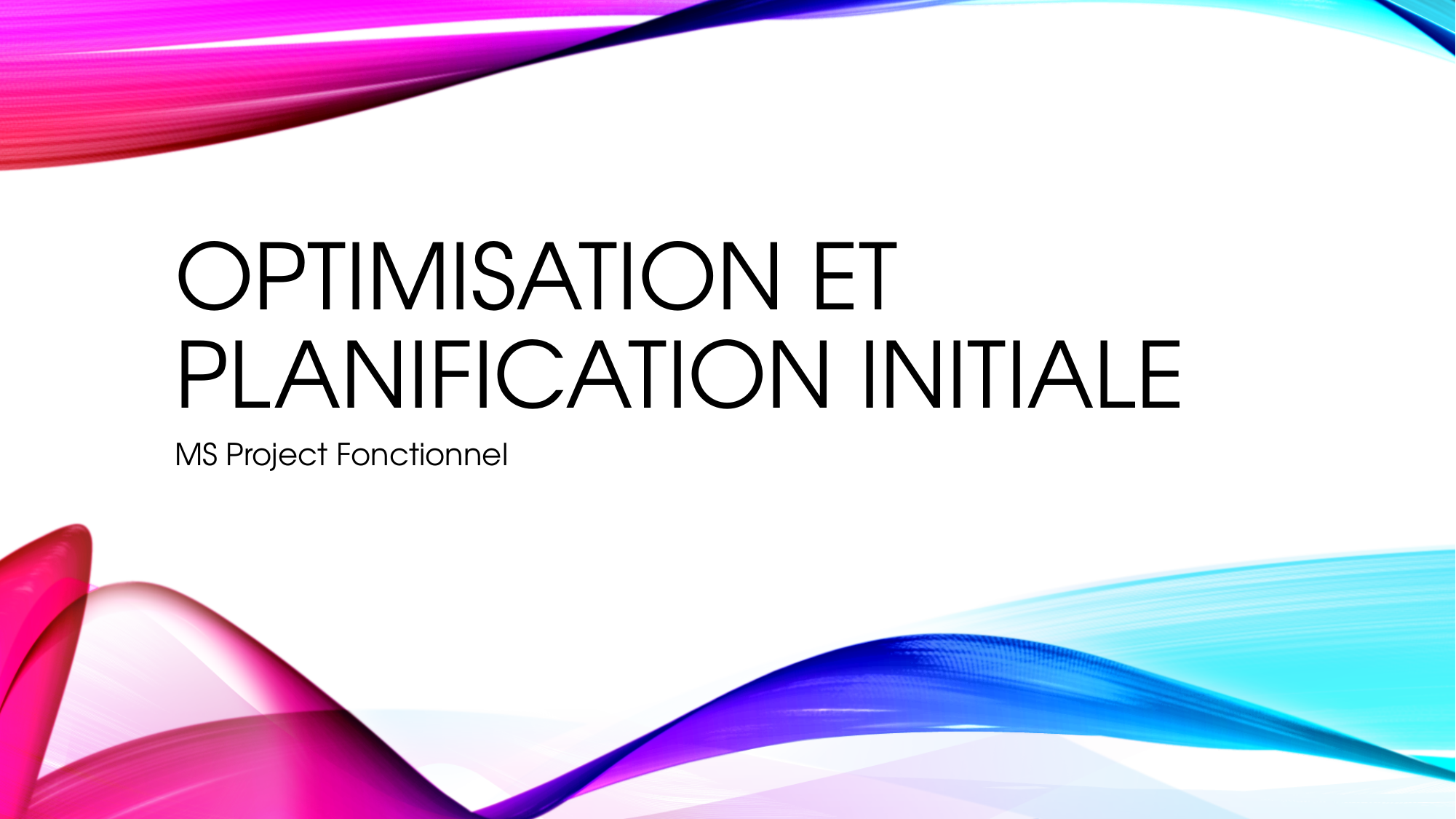

# Optimisation et planification initiale
MS Project Fonctionnel